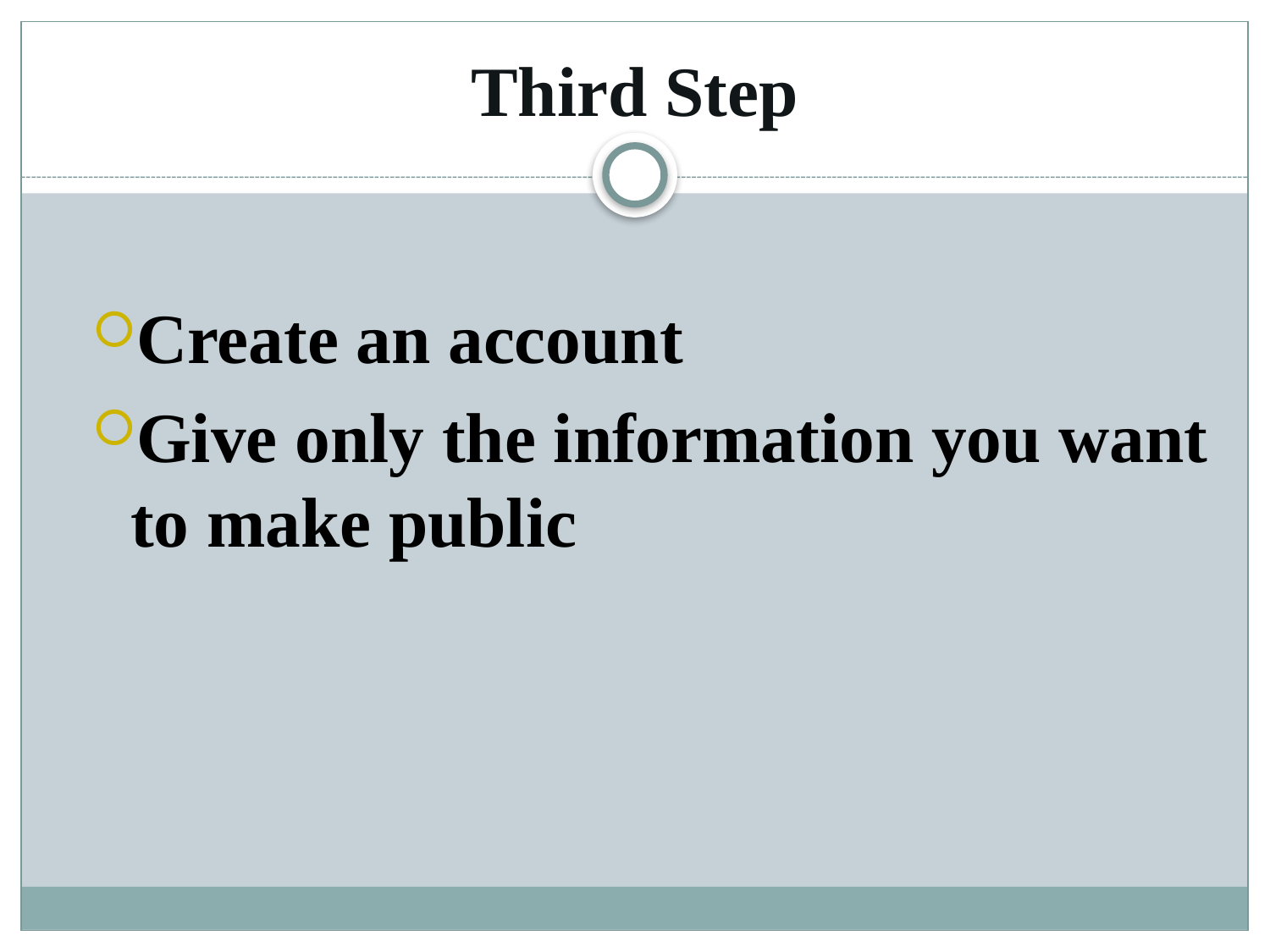

# Third Step

Create an account
Give only the information you want to make public